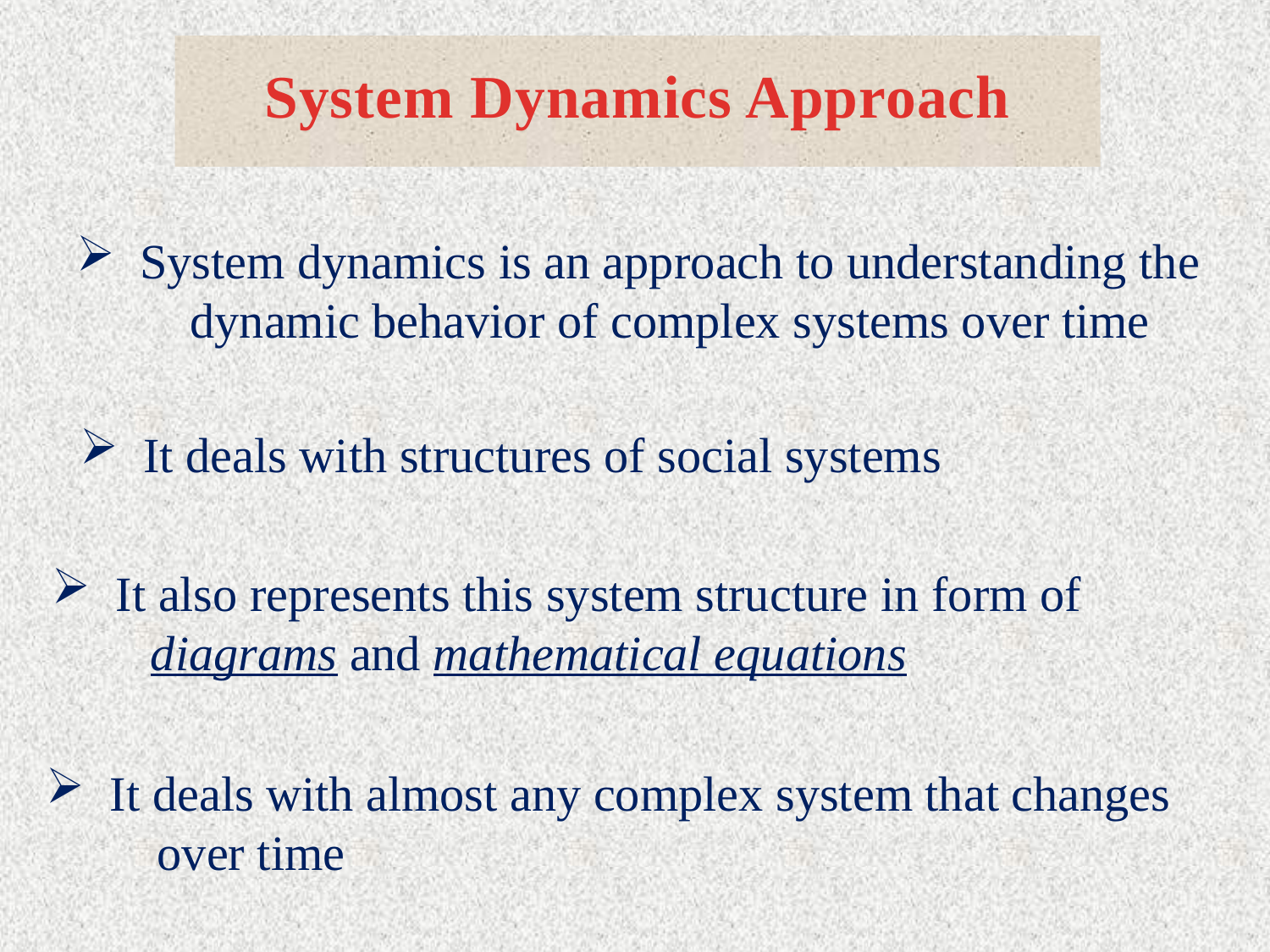

System Dynamics Approach
System dynamics is an approach to understanding the dynamic behavior of complex systems over time
It deals with structures of social systems
It also represents this system structure in form of
        diagrams and mathematical equations
It deals with almost any complex system that changes
         over time